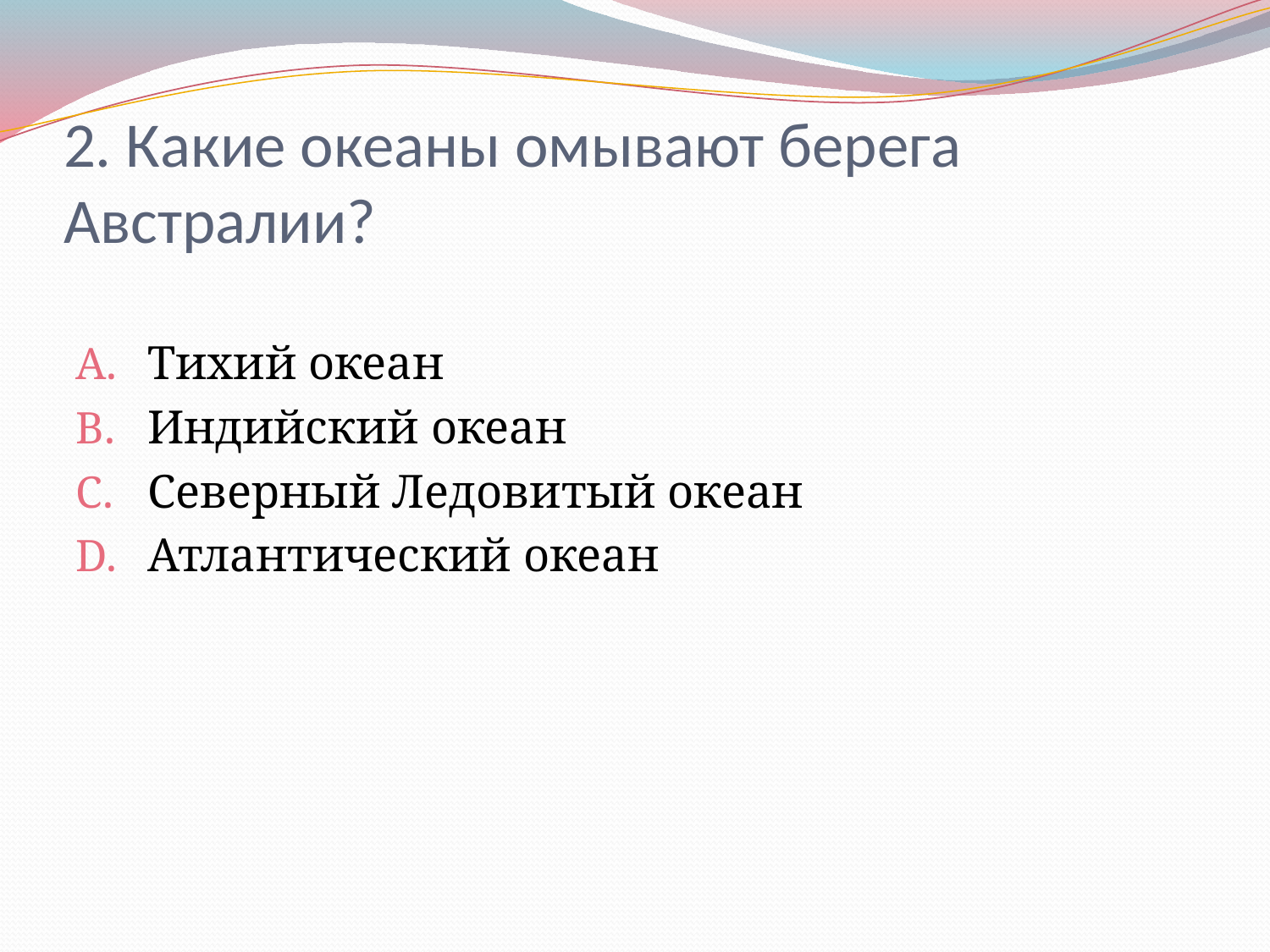

# 2. Какие океаны омывают берега Австралии?
Тихий океан
Индийский океан
Северный Ледовитый океан
Атлантический океан